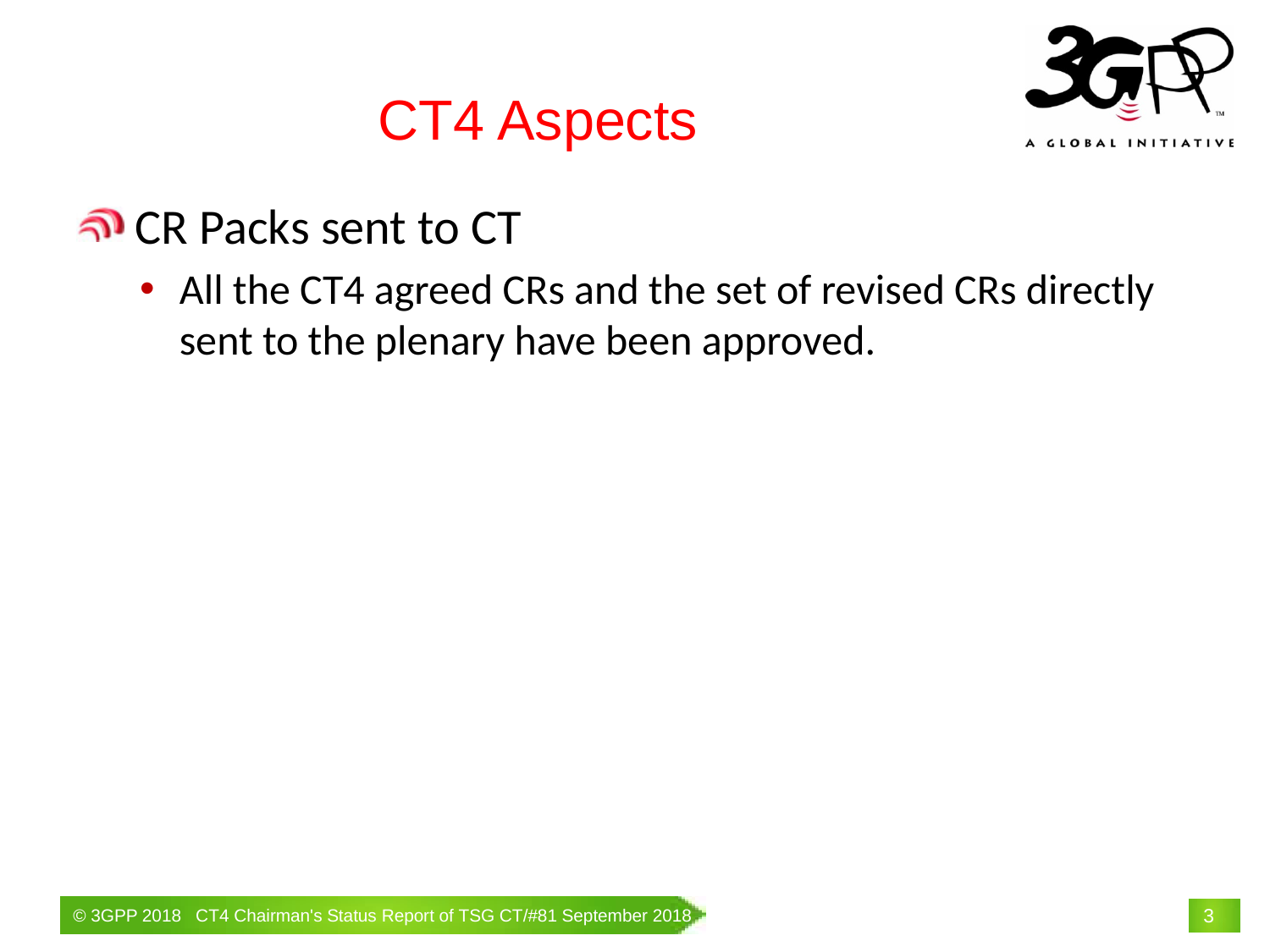

# CT4 Aspects
 CR Packs sent to CT
All the CT4 agreed CRs and the set of revised CRs directly sent to the plenary have been approved.